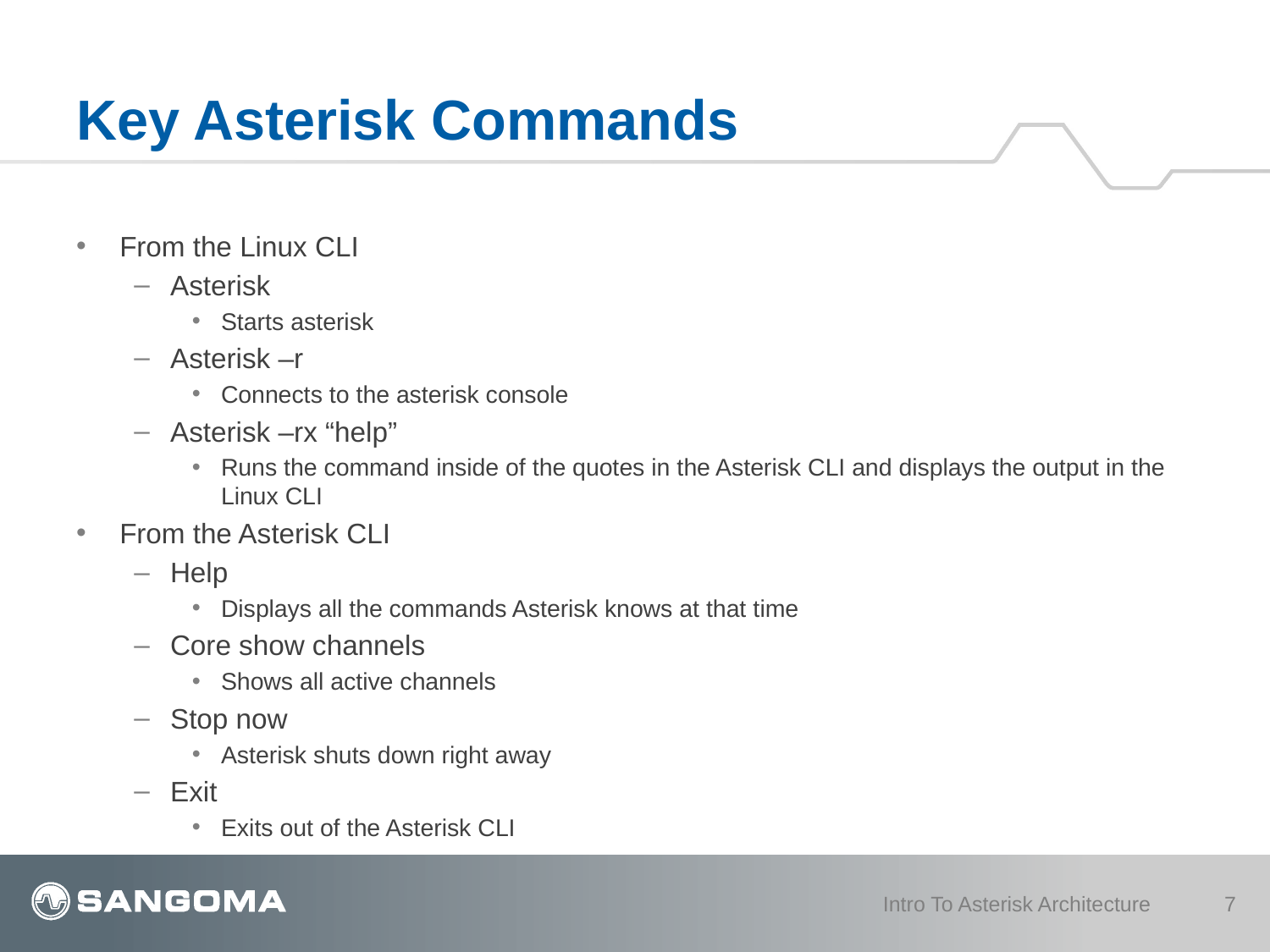

# Key Asterisk Commands
From the Linux CLI
Asterisk
Starts asterisk
Asterisk –r
Connects to the asterisk console
Asterisk –rx “help”
Runs the command inside of the quotes in the Asterisk CLI and displays the output in the Linux CLI
From the Asterisk CLI
Help
Displays all the commands Asterisk knows at that time
Core show channels
Shows all active channels
Stop now
Asterisk shuts down right away
Exit
Exits out of the Asterisk CLI

Intro To Asterisk Architecture
7